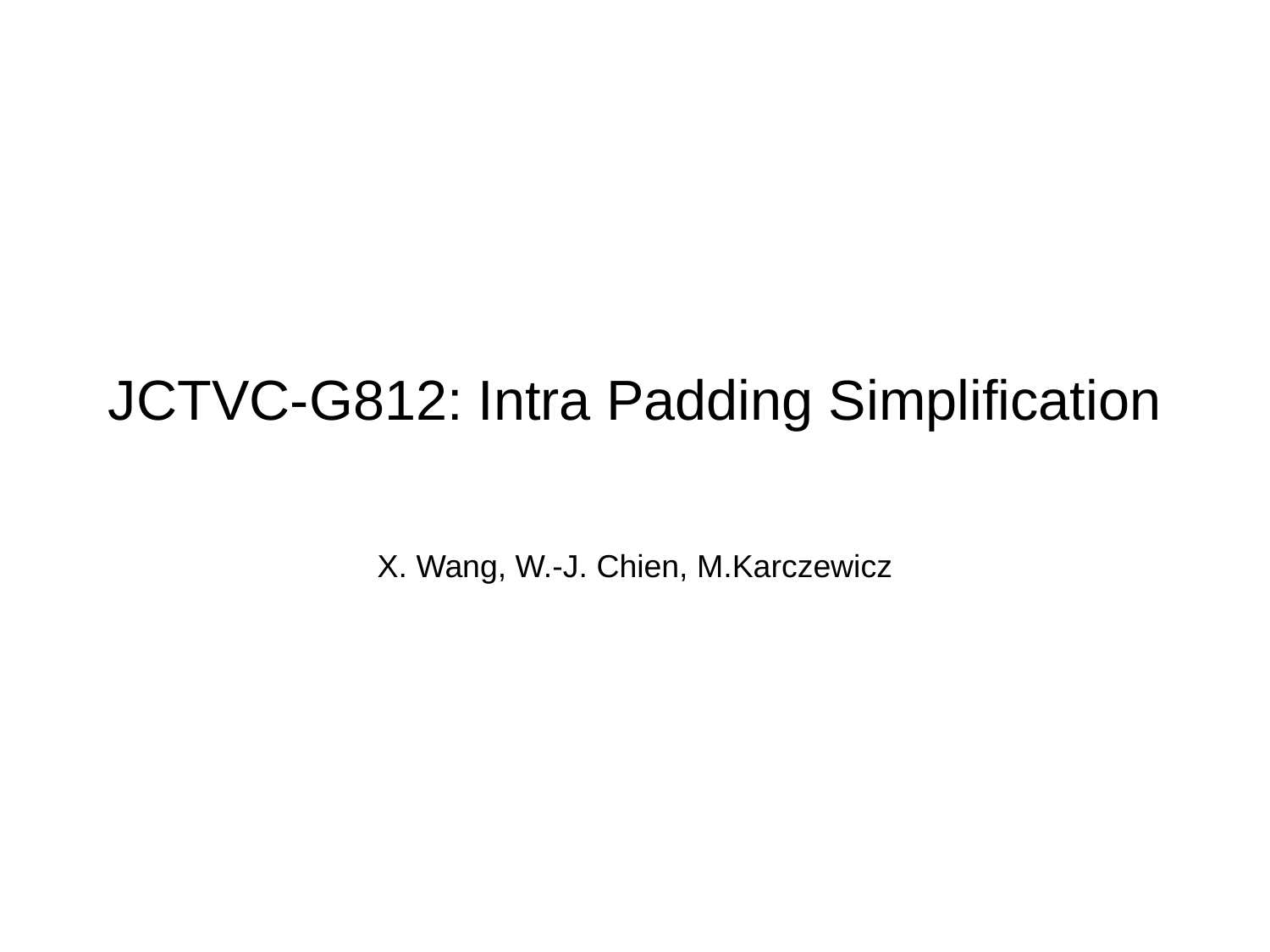

# JCTVC-G812: Intra Padding Simplification
X. Wang, W.-J. Chien, M.Karczewicz